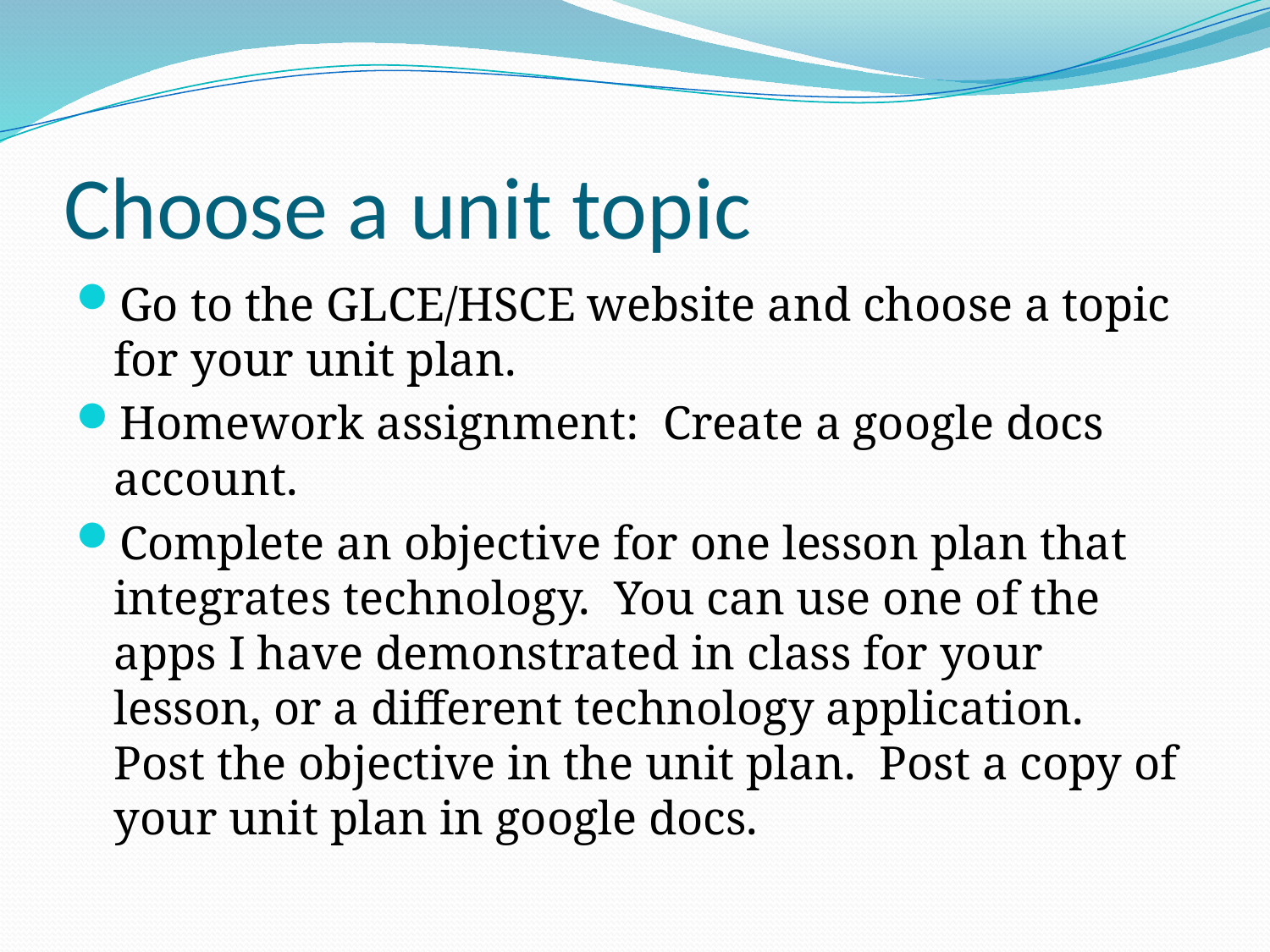

# Choose a unit topic
Go to the GLCE/HSCE website and choose a topic for your unit plan.
Homework assignment:  Create a google docs account.
Complete an objective for one lesson plan that integrates technology.  You can use one of the apps I have demonstrated in class for your lesson, or a different technology application.  Post the objective in the unit plan.  Post a copy of your unit plan in google docs.